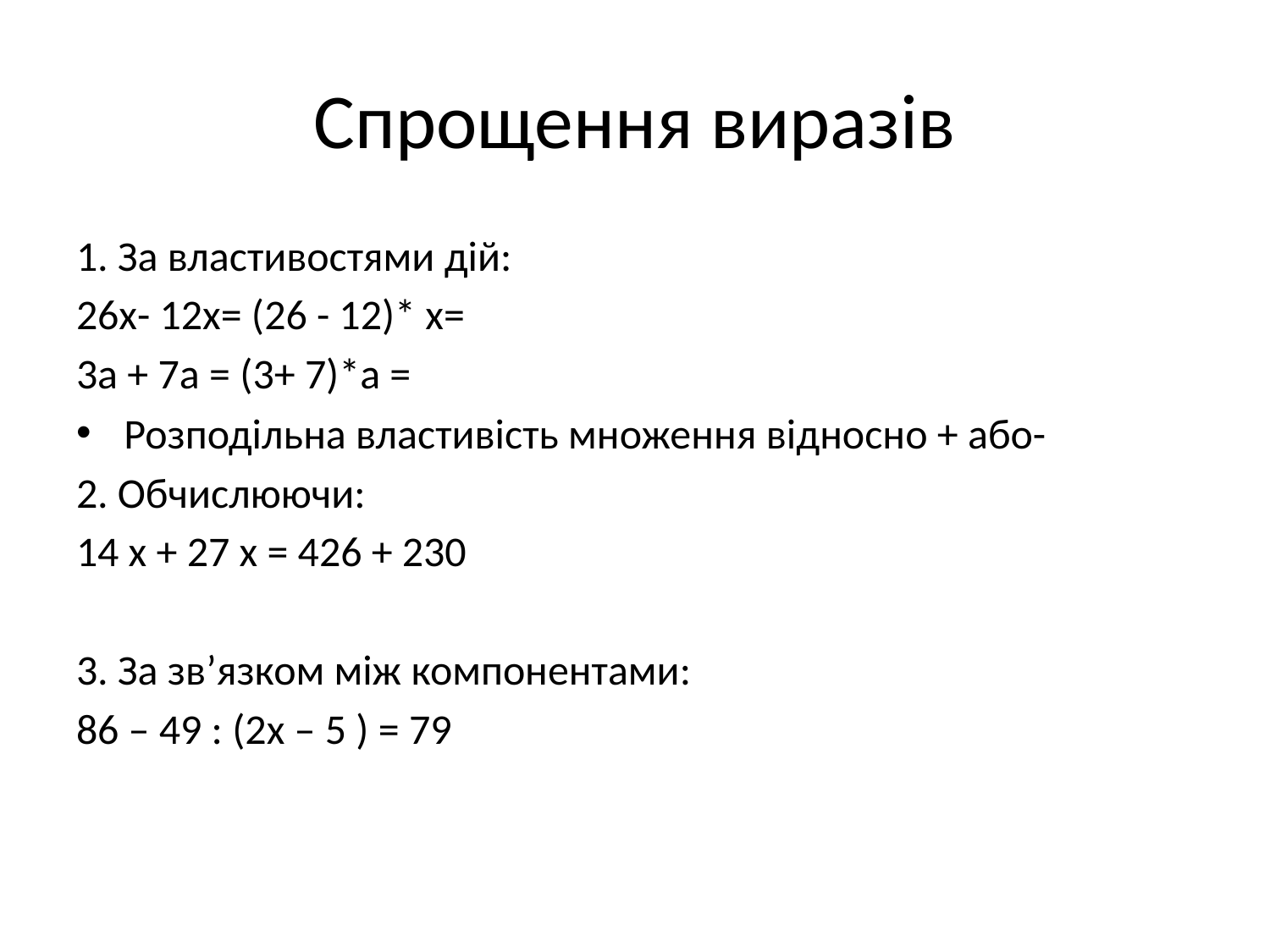

# Спрощення виразів
1. За властивостями дій:
26х- 12х= (26 - 12)* х=
3а + 7а = (3+ 7)*а =
Розподільна властивість множення відносно + або-
2. Обчислюючи:
14 х + 27 х = 426 + 230

3. За зв’язком між компонентами:
86 – 49 : (2х – 5 ) = 79